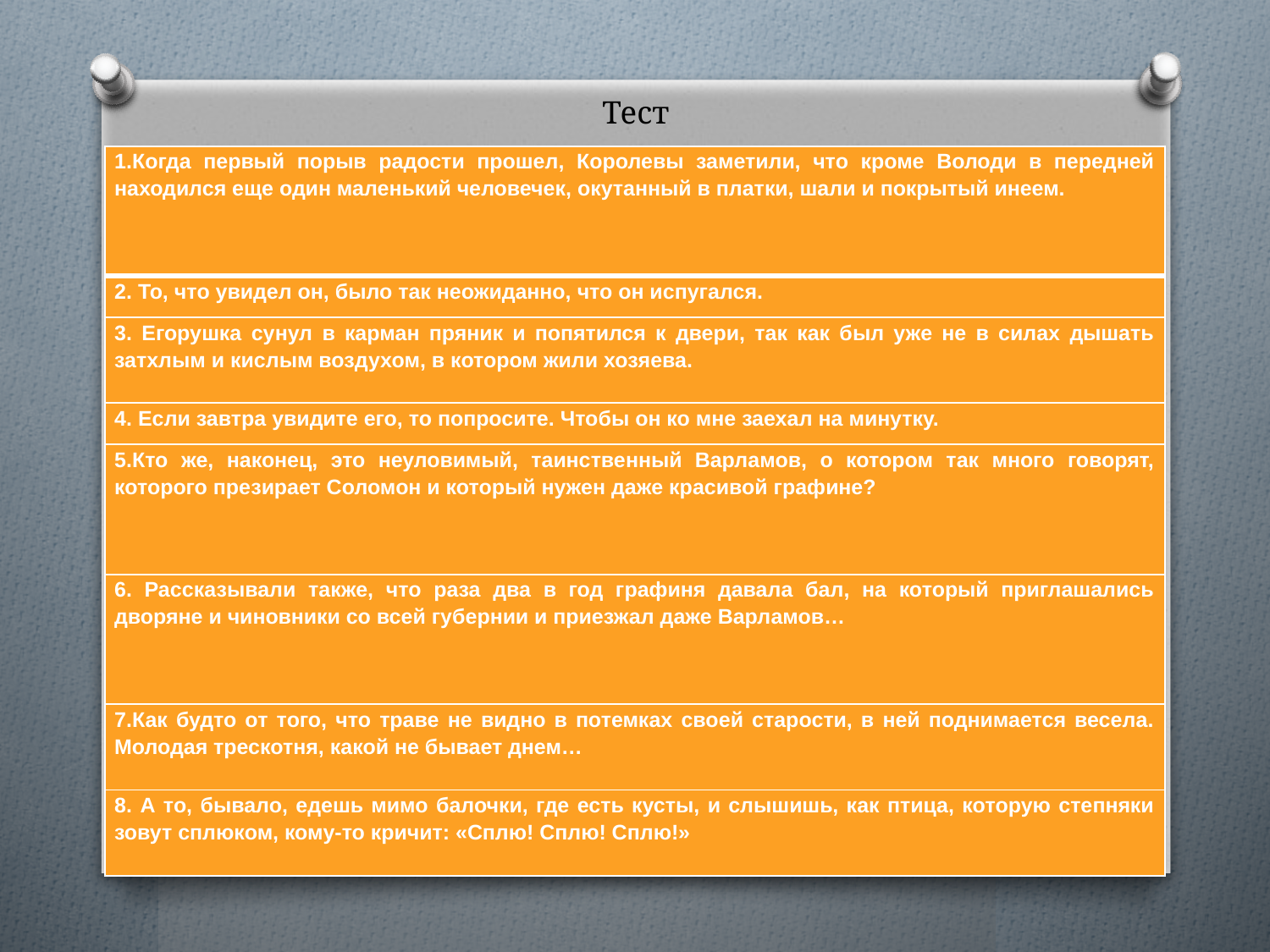

# Тест
| 1.Когда первый порыв радости прошел, Королевы заметили, что кроме Володи в передней находился еще один маленький человечек, окутанный в платки, шали и покрытый инеем. |
| --- |
| 2. То, что увидел он, было так неожиданно, что он испугался. |
| 3. Егорушка сунул в карман пряник и попятился к двери, так как был уже не в силах дышать затхлым и кислым воздухом, в котором жили хозяева. |
| 4. Если завтра увидите его, то попросите. Чтобы он ко мне заехал на минутку. |
| 5.Кто же, наконец, это неуловимый, таинственный Варламов, о котором так много говорят, которого презирает Соломон и который нужен даже красивой графине? |
| 6. Рассказывали также, что раза два в год графиня давала бал, на который приглашались дворяне и чиновники со всей губернии и приезжал даже Варламов… |
| 7.Как будто от того, что траве не видно в потемках своей старости, в ней поднимается весела. Молодая трескотня, какой не бывает днем… |
| 8. А то, бывало, едешь мимо балочки, где есть кусты, и слышишь, как птица, которую степняки зовут сплюком, кому-то кричит: «Сплю! Сплю! Сплю!» |